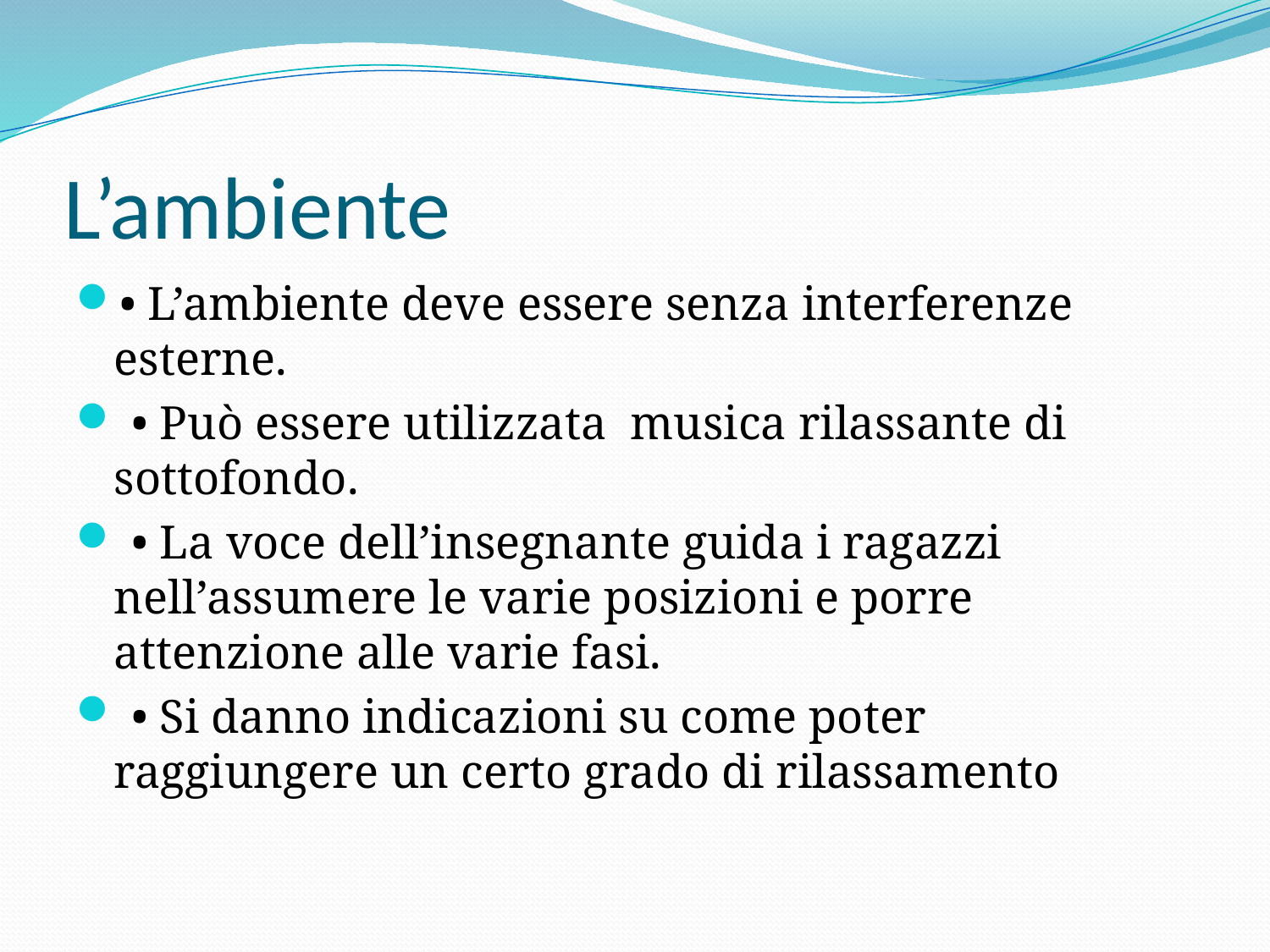

# L’ambiente
• L’ambiente deve essere senza interferenze esterne.
 • Può essere utilizzata  musica rilassante di sottofondo.
 • La voce dell’insegnante guida i ragazzi nell’assumere le varie posizioni e porre attenzione alle varie fasi.
 • Si danno indicazioni su come poter raggiungere un certo grado di rilassamento